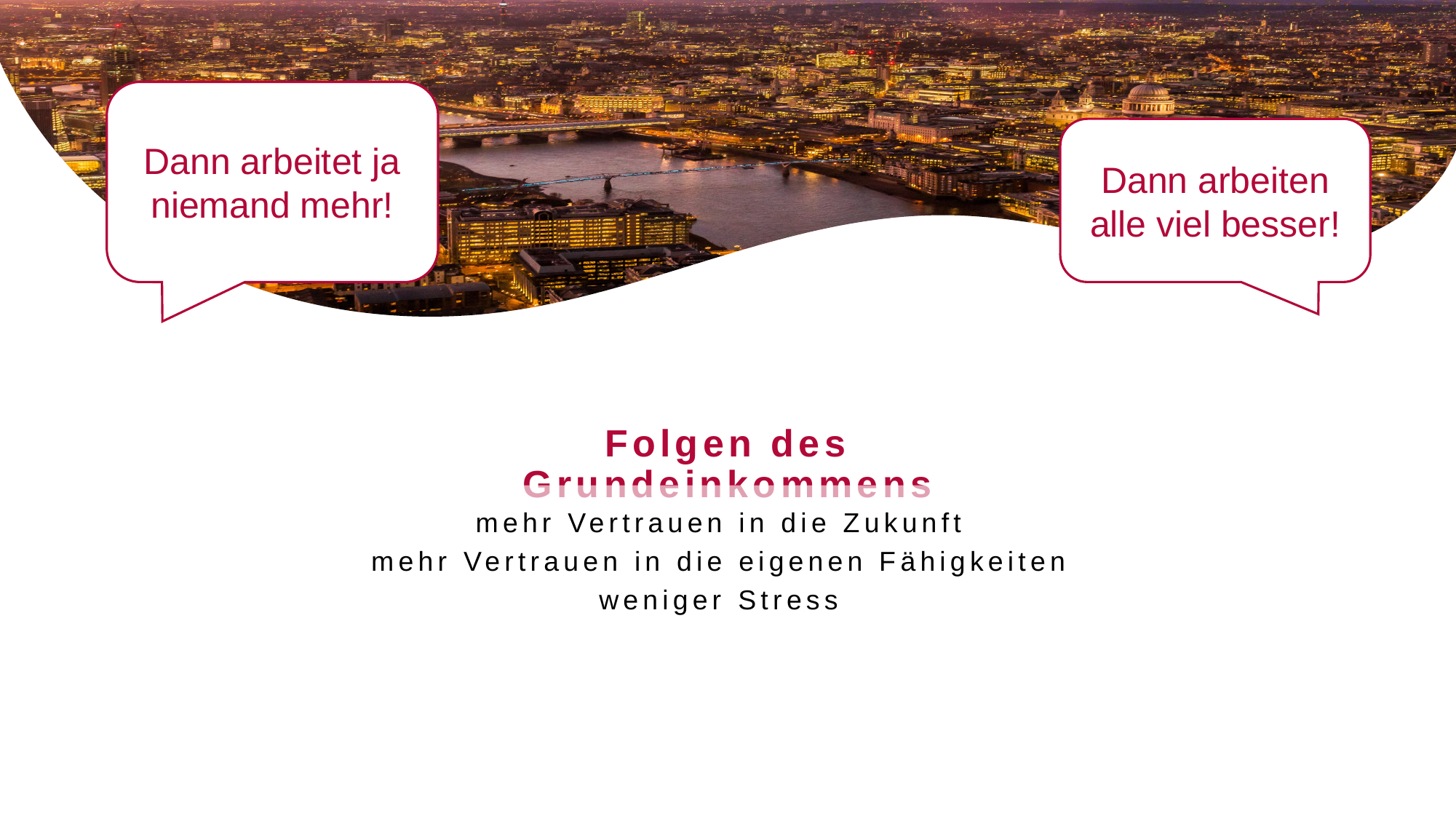

Dann arbeitet ja niemand mehr!
Dann arbeiten alle viel besser!

Folgen des Grundeinkommens

mehr Vertrauen in die Zukunft
mehr Vertrauen in die eigenen Fähigkeiten
weniger Stress